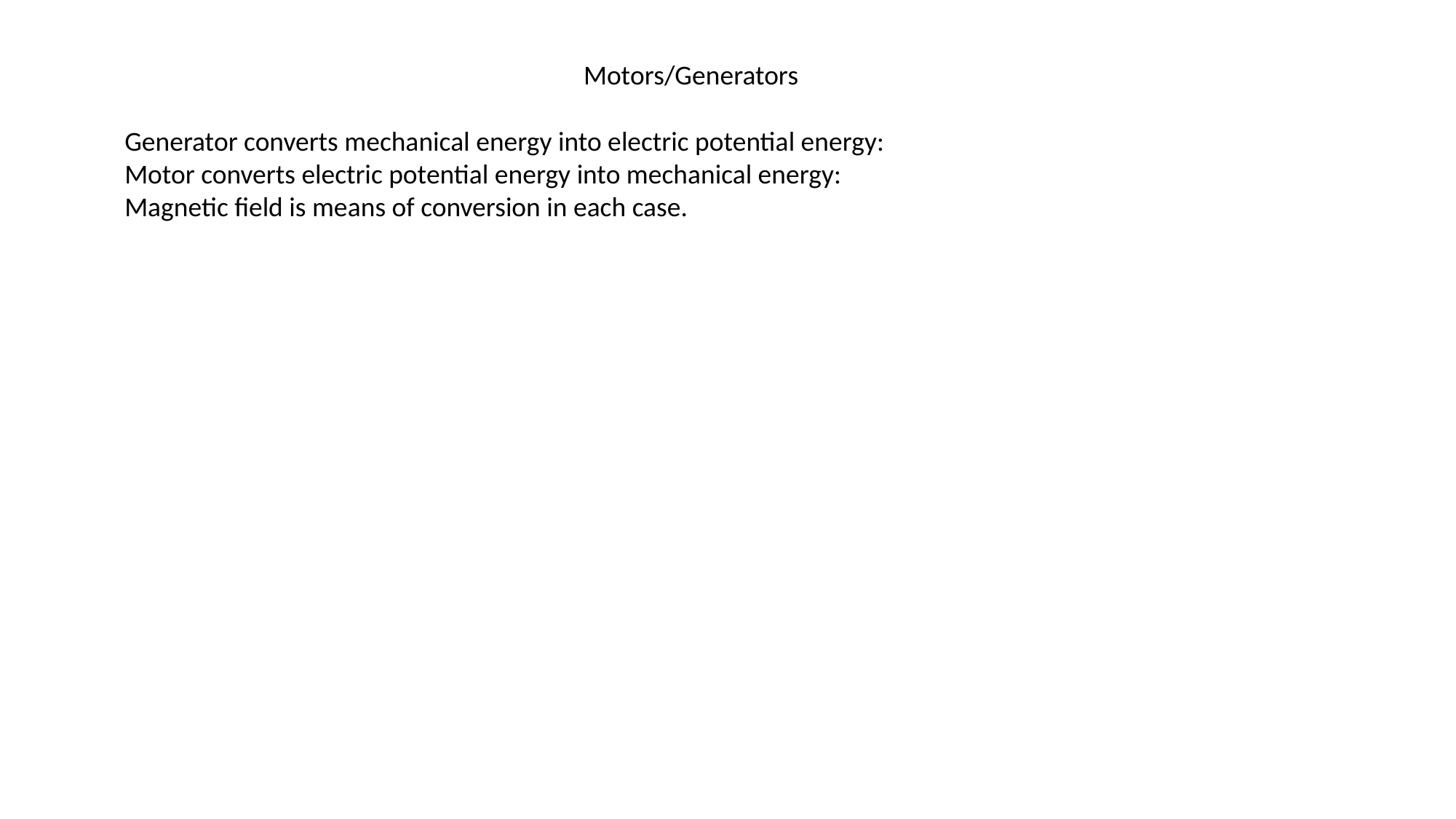

Motors/Generators

Generator converts mechanical energy into electric potential energy:
Motor converts electric potential energy into mechanical energy:
Magnetic field is means of conversion in each case.